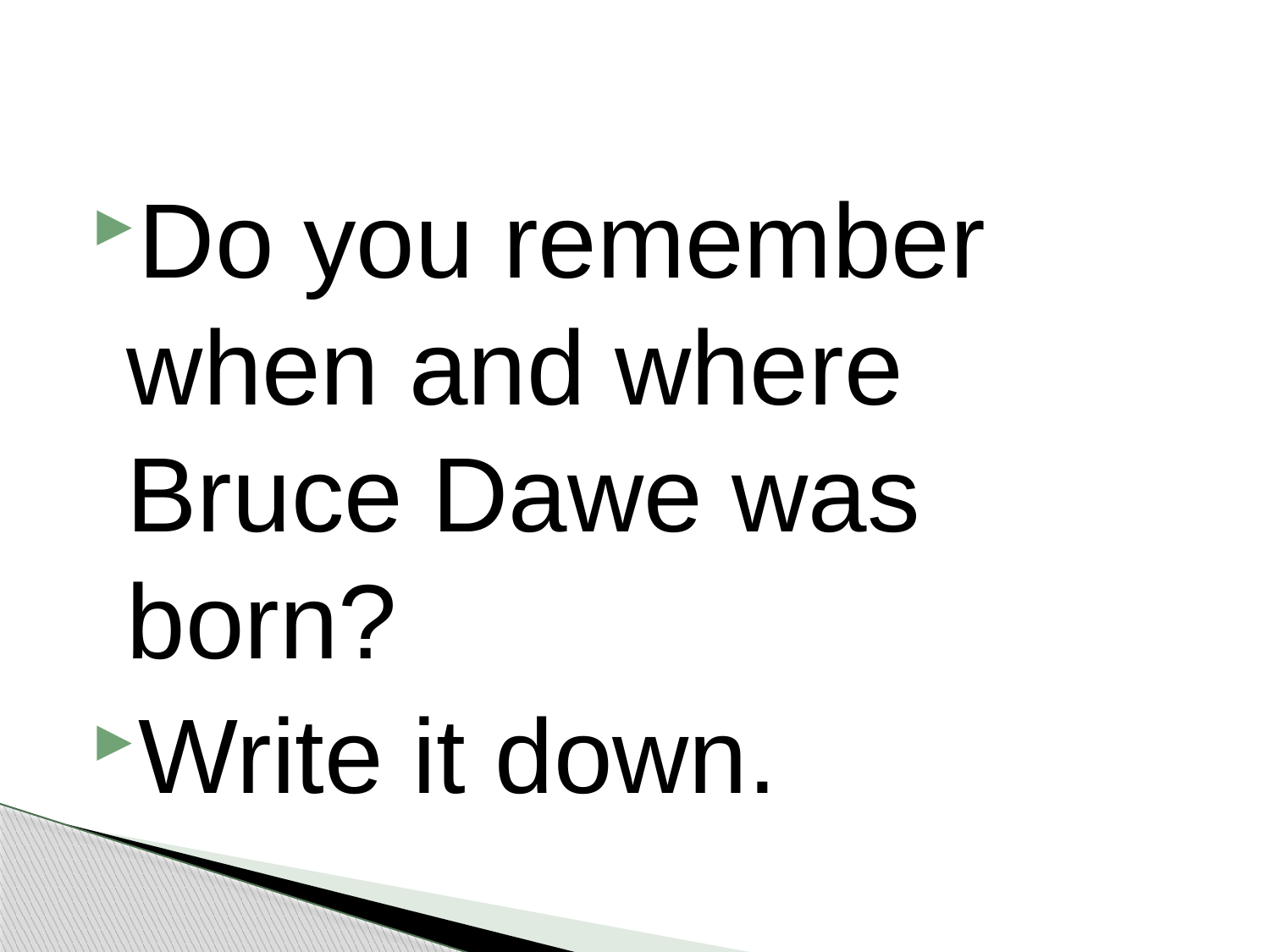

#
Do you remember when and where Bruce Dawe was born?
Write it down.